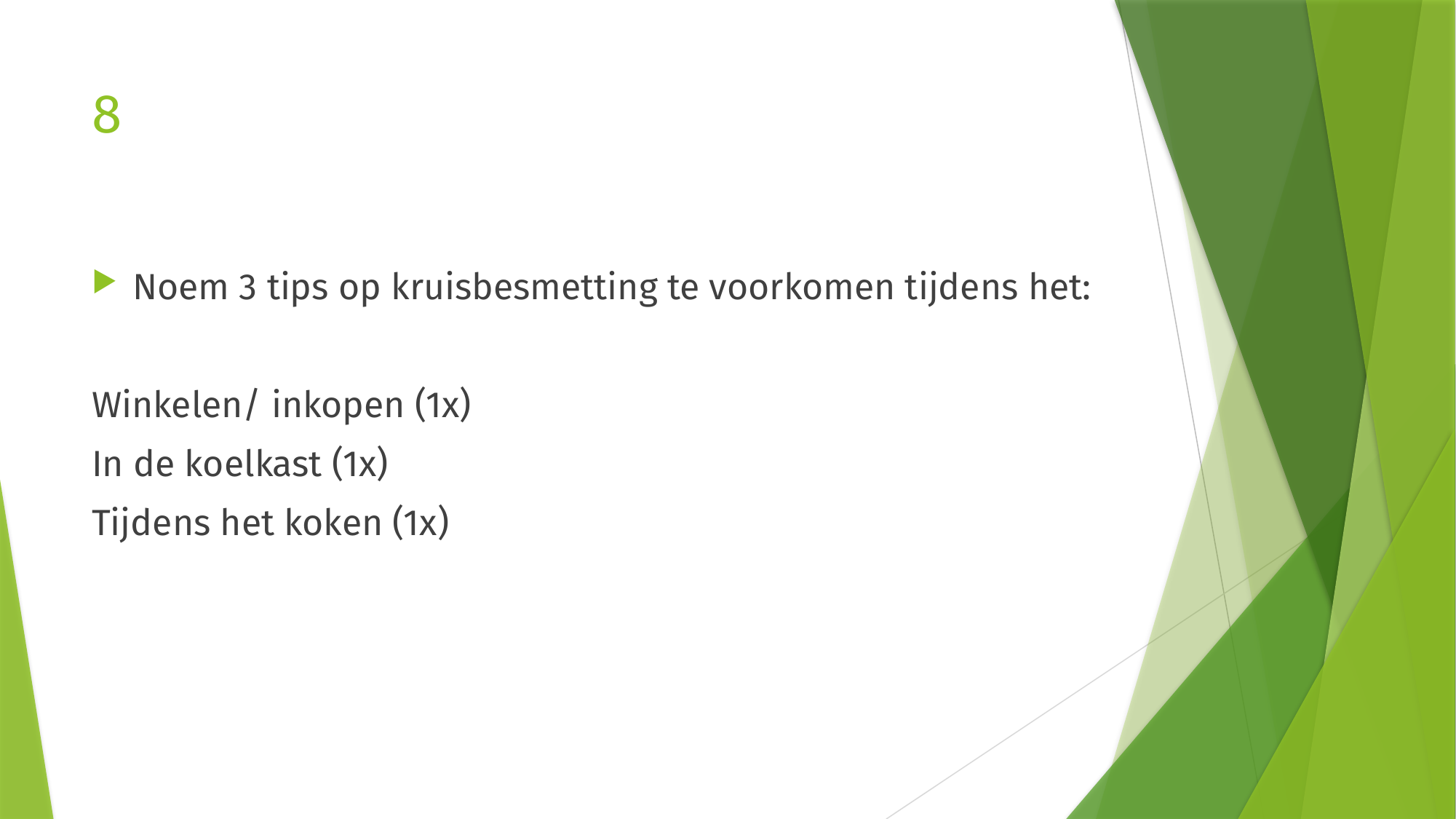

# 8
Noem 3 tips op kruisbesmetting te voorkomen tijdens het:

Winkelen/ inkopen (1x)
In de koelkast (1x)
Tijdens het koken (1x)